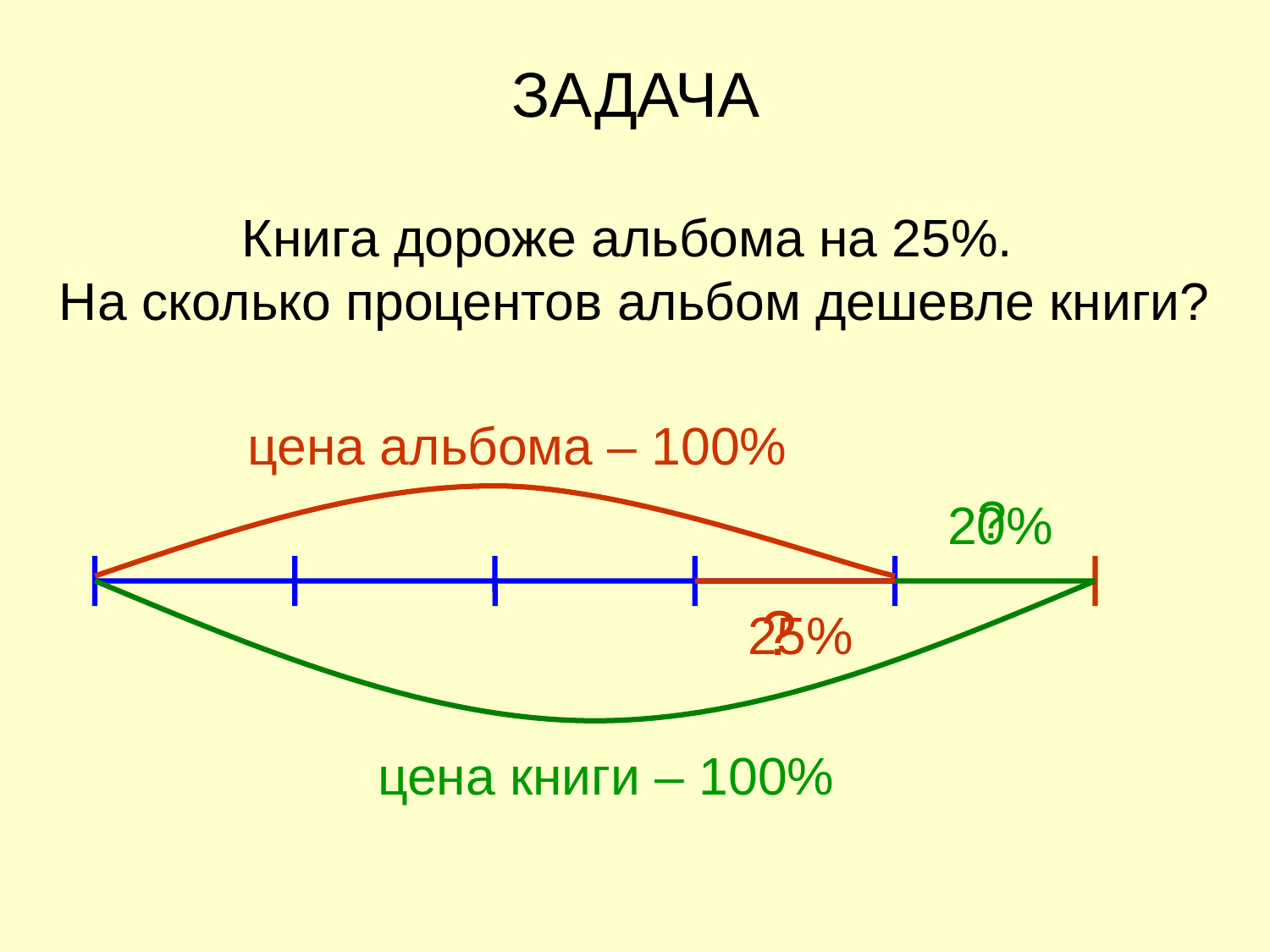

ЗАДАЧА
Книга дороже альбома на 25%.
На сколько процентов альбом дешевле книги?
цена альбома – 100%

?

20%

?
25%
цена книги – 100%